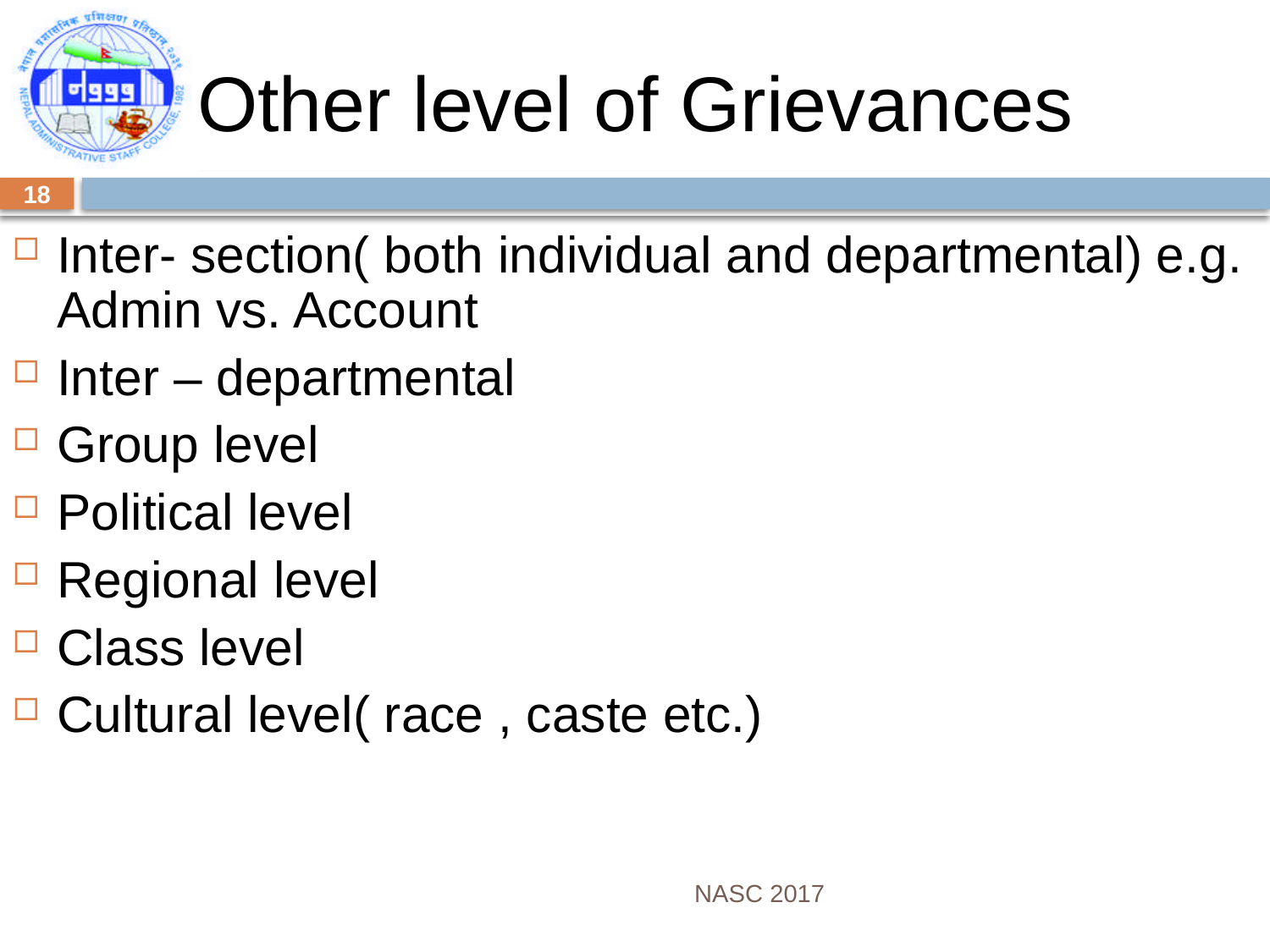

# Other level of Grievances
18
Inter- section( both individual and departmental) e.g. Admin vs. Account
Inter – departmental
Group level
Political level
Regional level
Class level
Cultural level( race , caste etc.)

NASC 2017